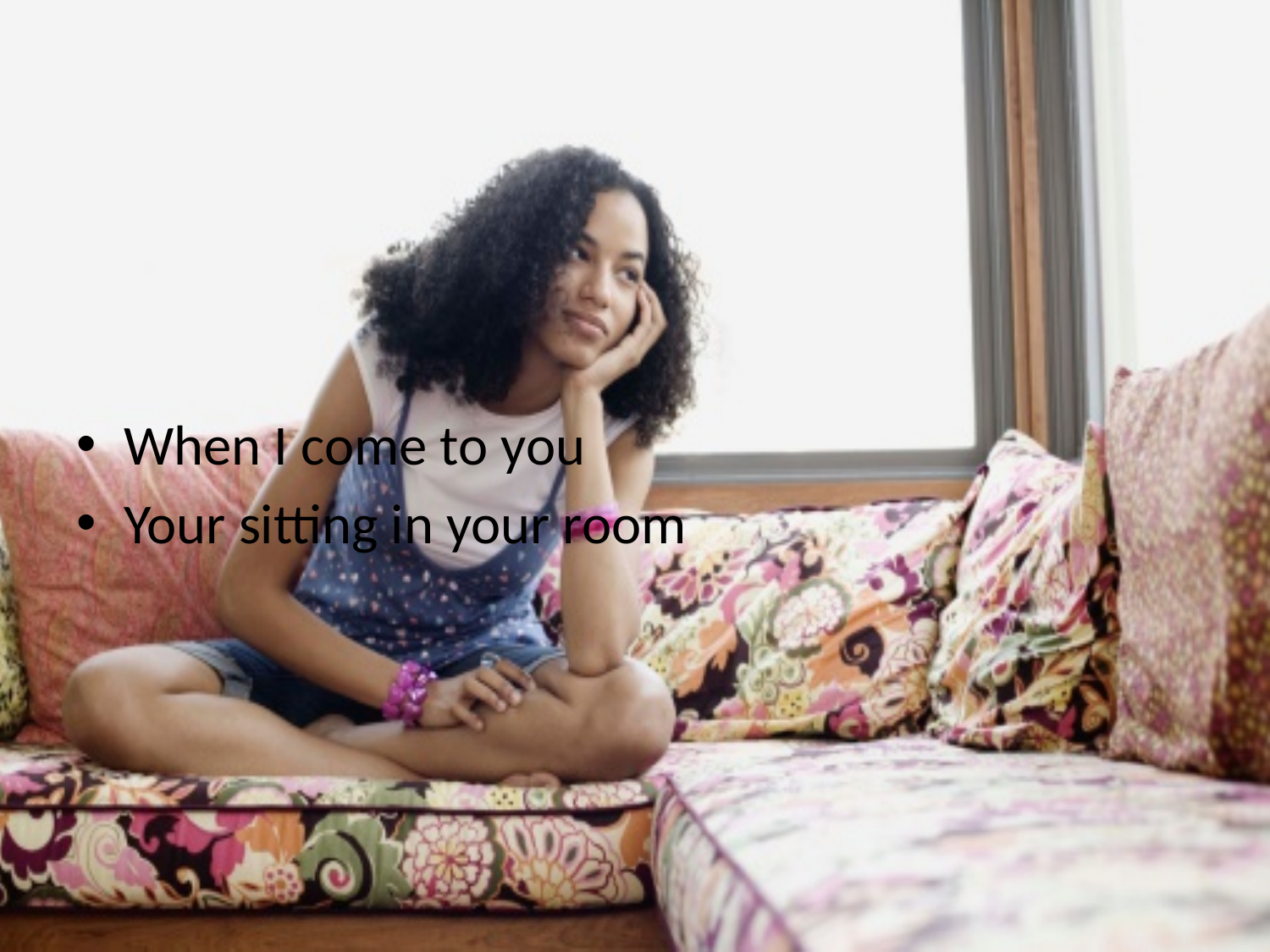

#
When I come to you
Your sitting in your room